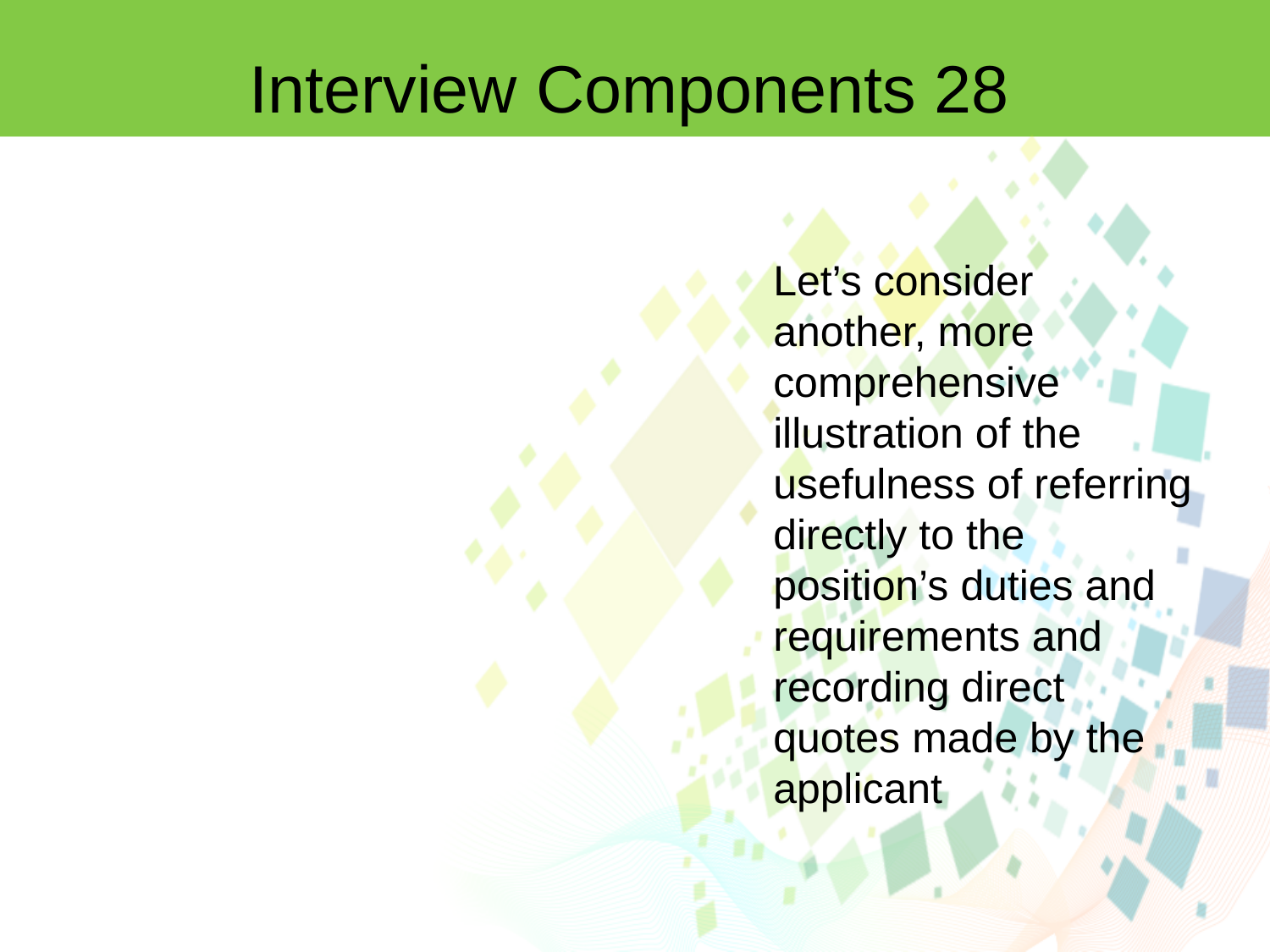

Interview Components 28
Let’s consider another, more comprehensive illustration of the usefulness of referring
directly to the position’s duties and requirements and recording direct quotes made by the applicant